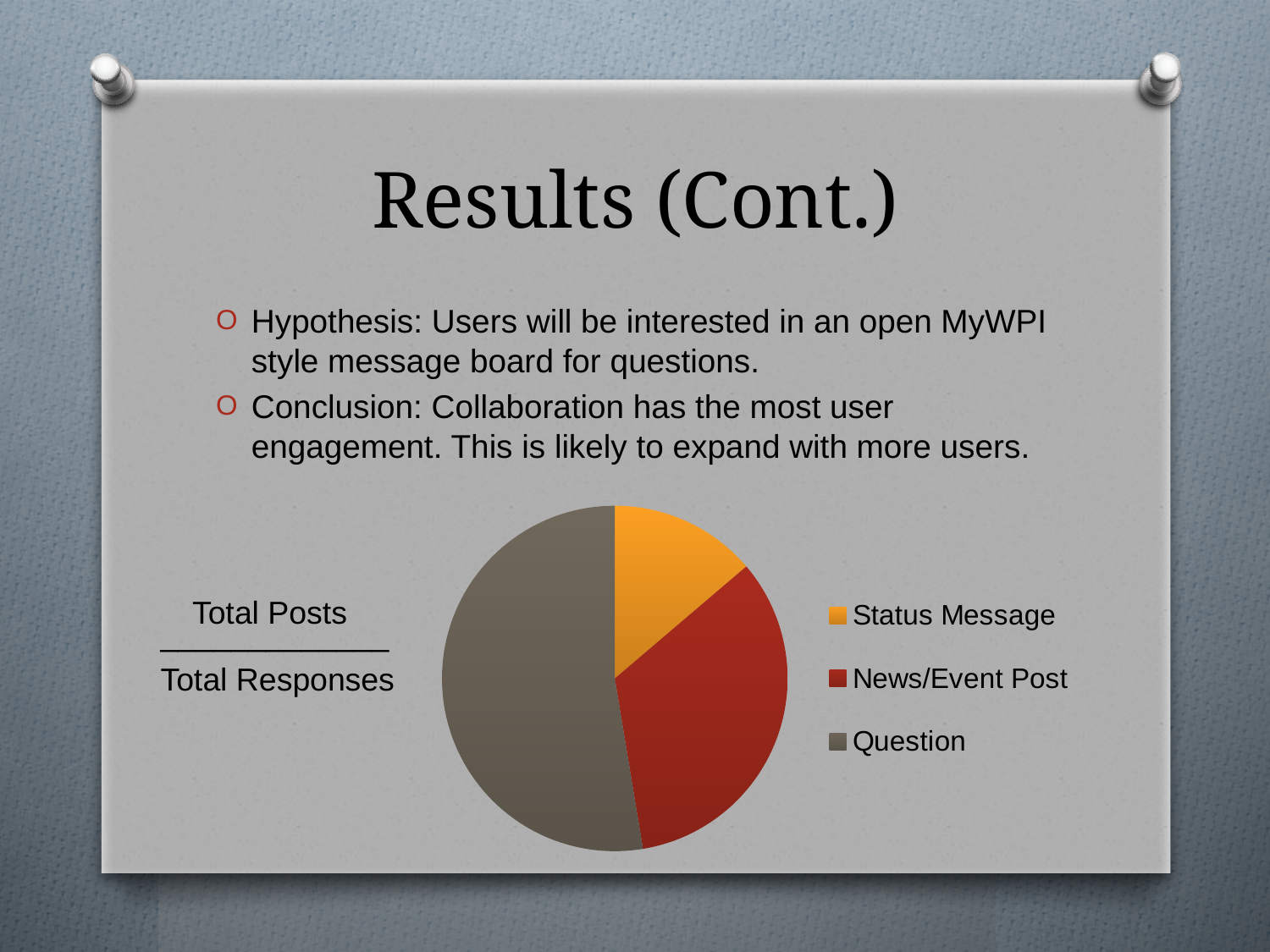

# Results (Cont.)
Hypothesis: Users will be interested in an open MyWPI style message board for questions.
Conclusion: Collaboration has the most user engagement. This is likely to expand with more users.

### Chart

| Category | Average Number of Replies |
|---|---|
| Status Message | 0.465346534653465 |
| News/Event Post | 1.136363636363636 |
| Question | 1.777777777777778 |
Total Posts
_____________

Total Responses